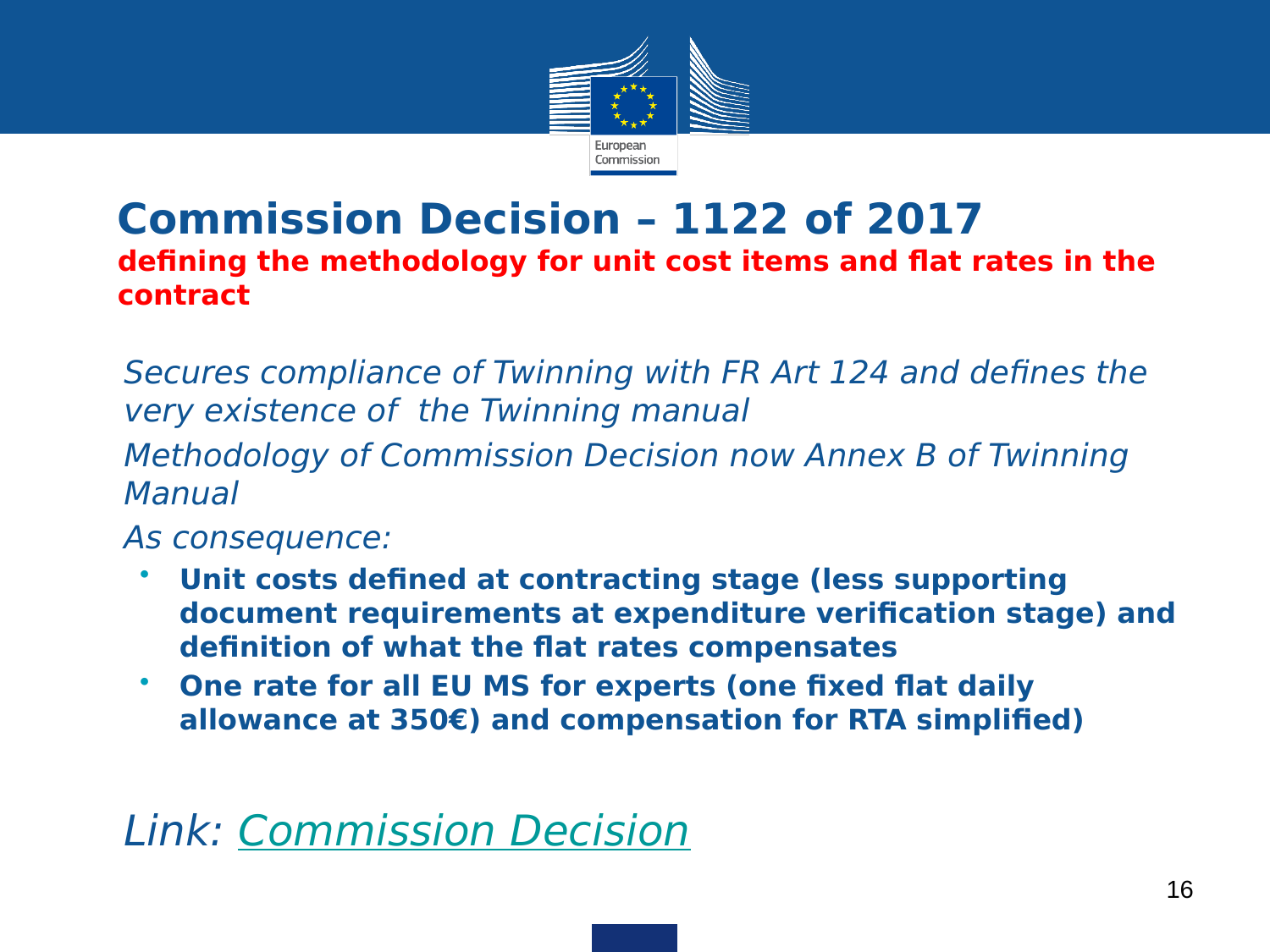

# Commission Decision – 1122 of 2017 defining the methodology for unit cost items and flat rates in the contract
Secures compliance of Twinning with FR Art 124 and defines the very existence of  the Twinning manual
Methodology of Commission Decision now Annex B of Twinning Manual
As consequence:
Unit costs defined at contracting stage (less supporting document requirements at expenditure verification stage) and definition of what the flat rates compensates
One rate for all EU MS for experts (one fixed flat daily allowance at 350€) and compensation for RTA simplified)

Link: Commission Decision

16